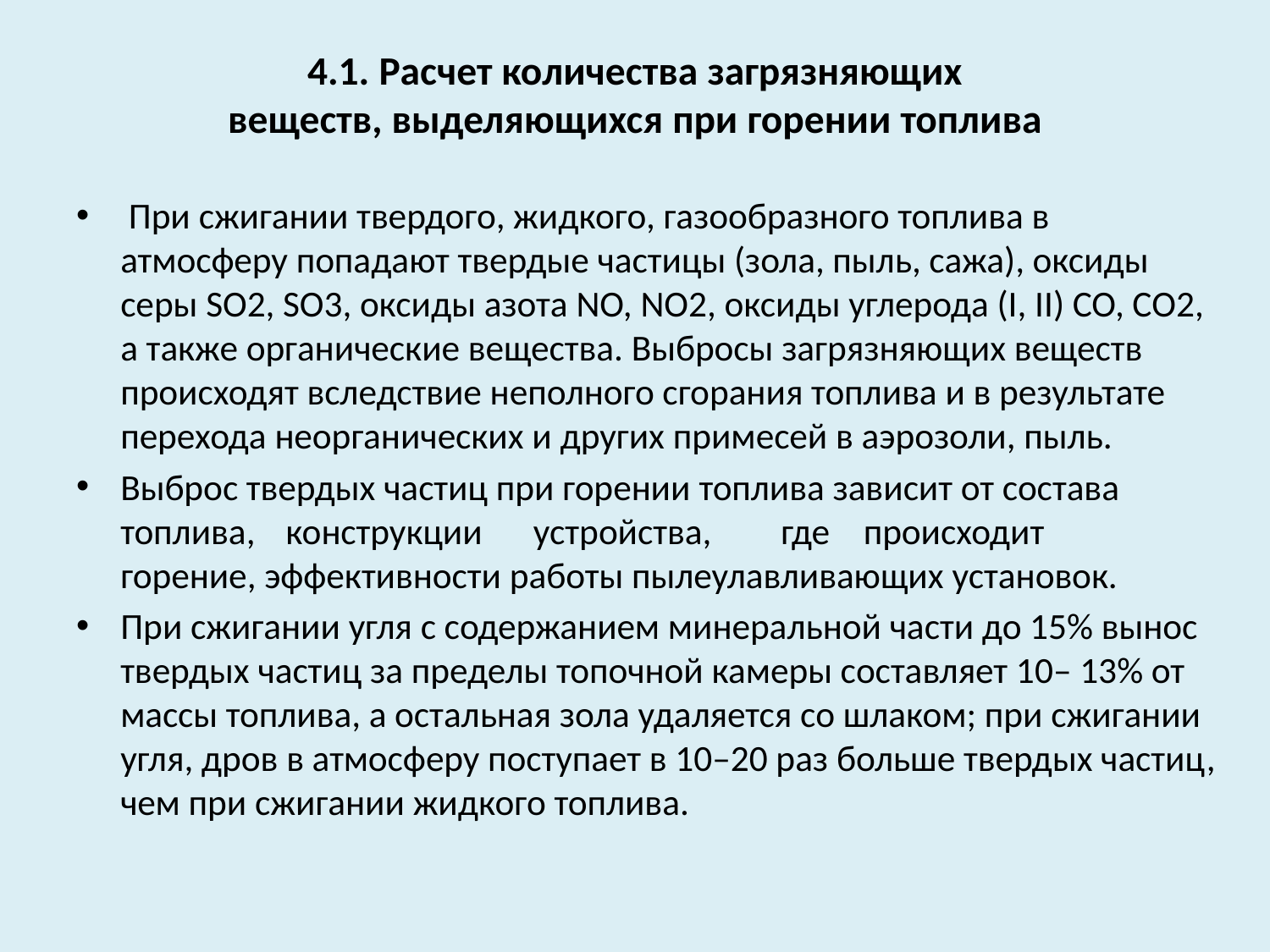

# 4.1. Расчет количества загрязняющих веществ, выделяющихся при горении топлива
 При сжигании твердого, жидкого, газообразного топлива в атмосферу попадают твердые частицы (зола, пыль, сажа), оксиды серы SO2, SO3, оксиды азота NO, NO2, оксиды углерода (I, II) CO, СО2, а также органические вещества. Выбросы загрязняющих веществ происходят вследствие неполного сгорания топлива и в результате перехода неорганических и других примесей в аэрозоли, пыль.
Выброс твердых частиц при горении топлива зависит от состава топлива,	конструкции	устройства,	где	происходит	горение, эффективности работы пылеулавливающих установок.
При сжигании угля с содержанием минеральной части до 15% вынос твердых частиц за пределы топочной камеры составляет 10– 13% от массы топлива, а остальная зола удаляется со шлаком; при сжигании угля, дров в атмосферу поступает в 10–20 раз больше твердых частиц, чем при сжигании жидкого топлива.